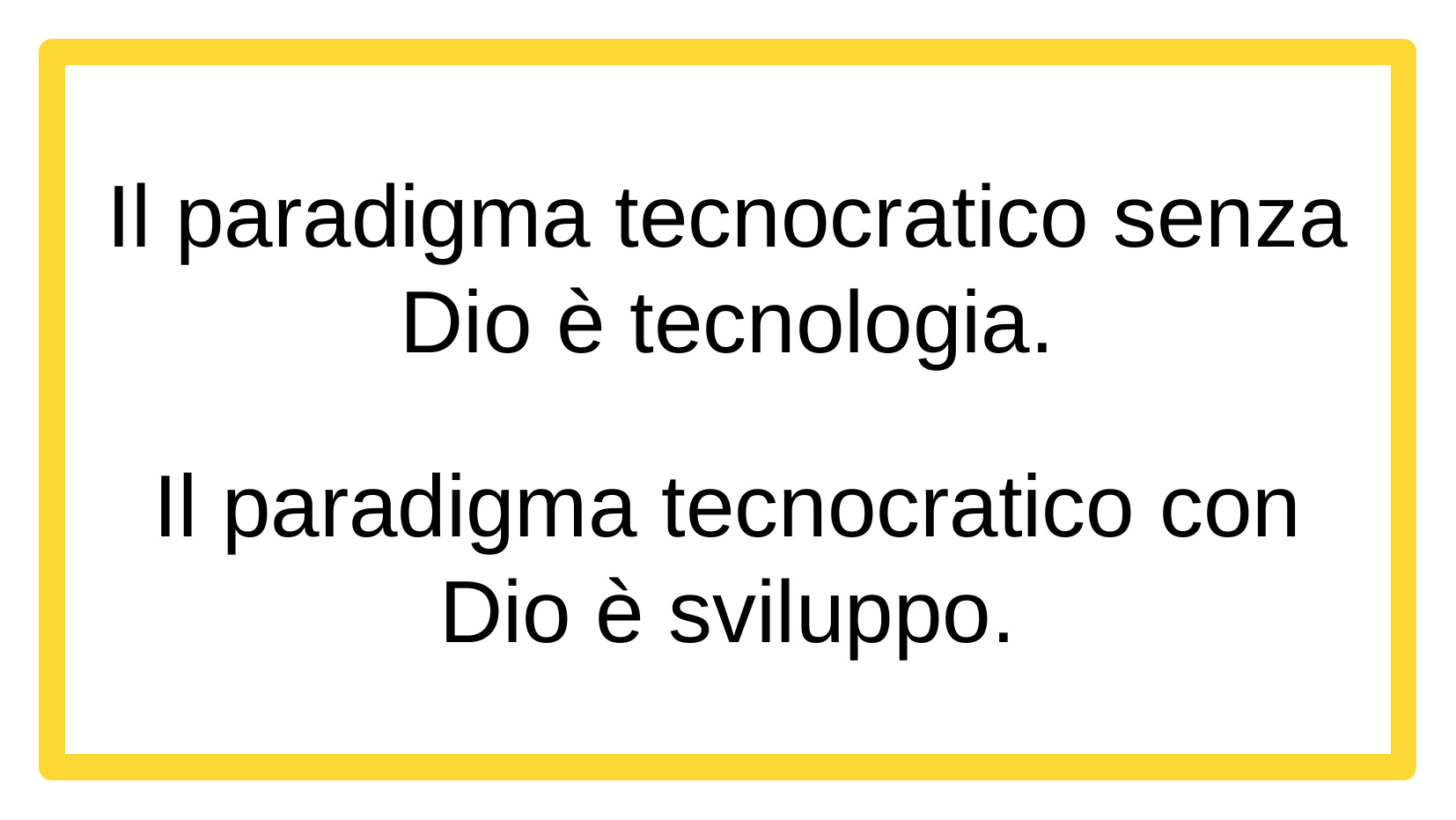

# Il paradigma tecnocratico senza Dio è tecnologia.
Il paradigma tecnocratico con Dio è sviluppo.